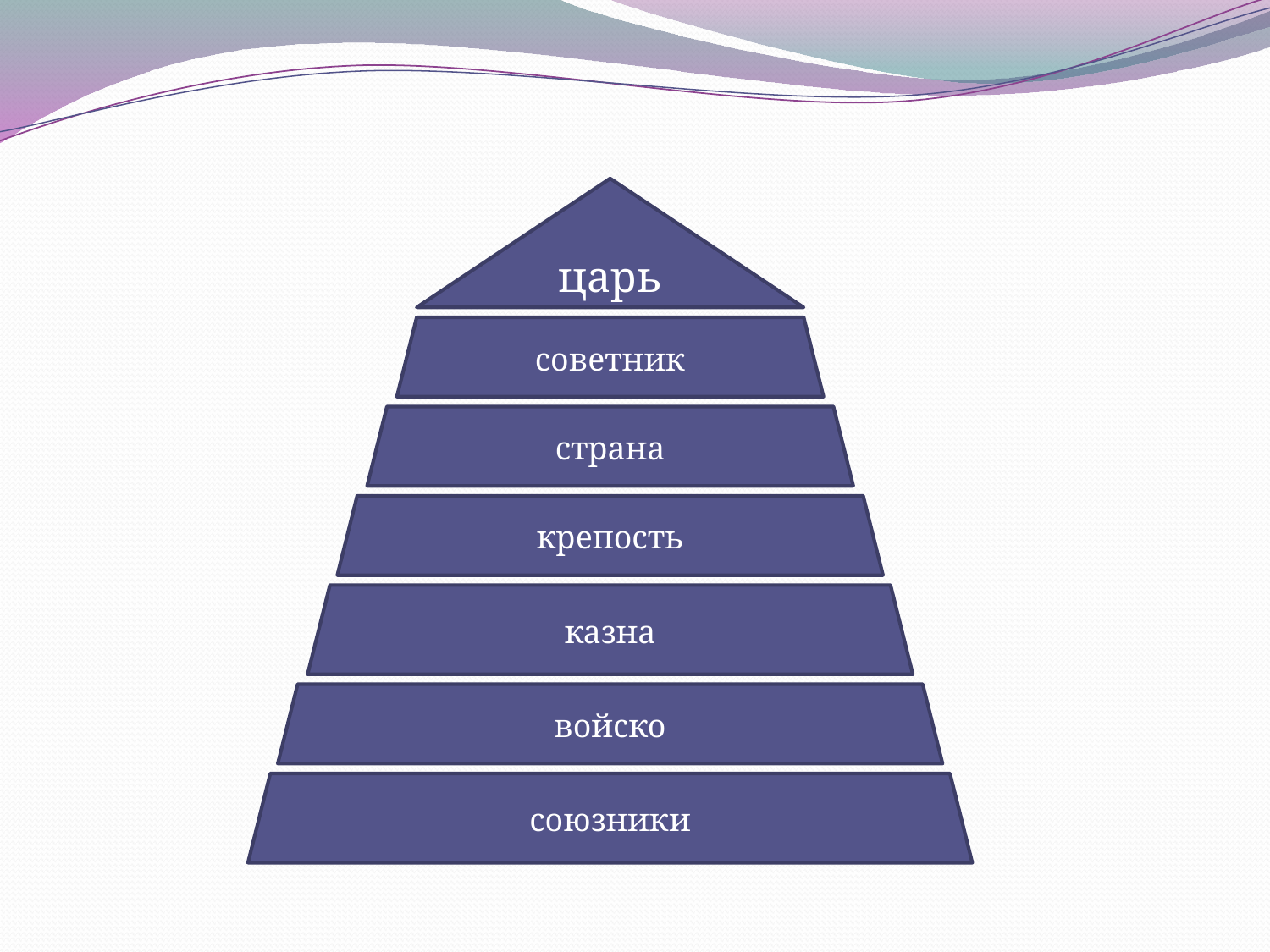

#
царь

советник
страна
крепость
казна
войско
союзники